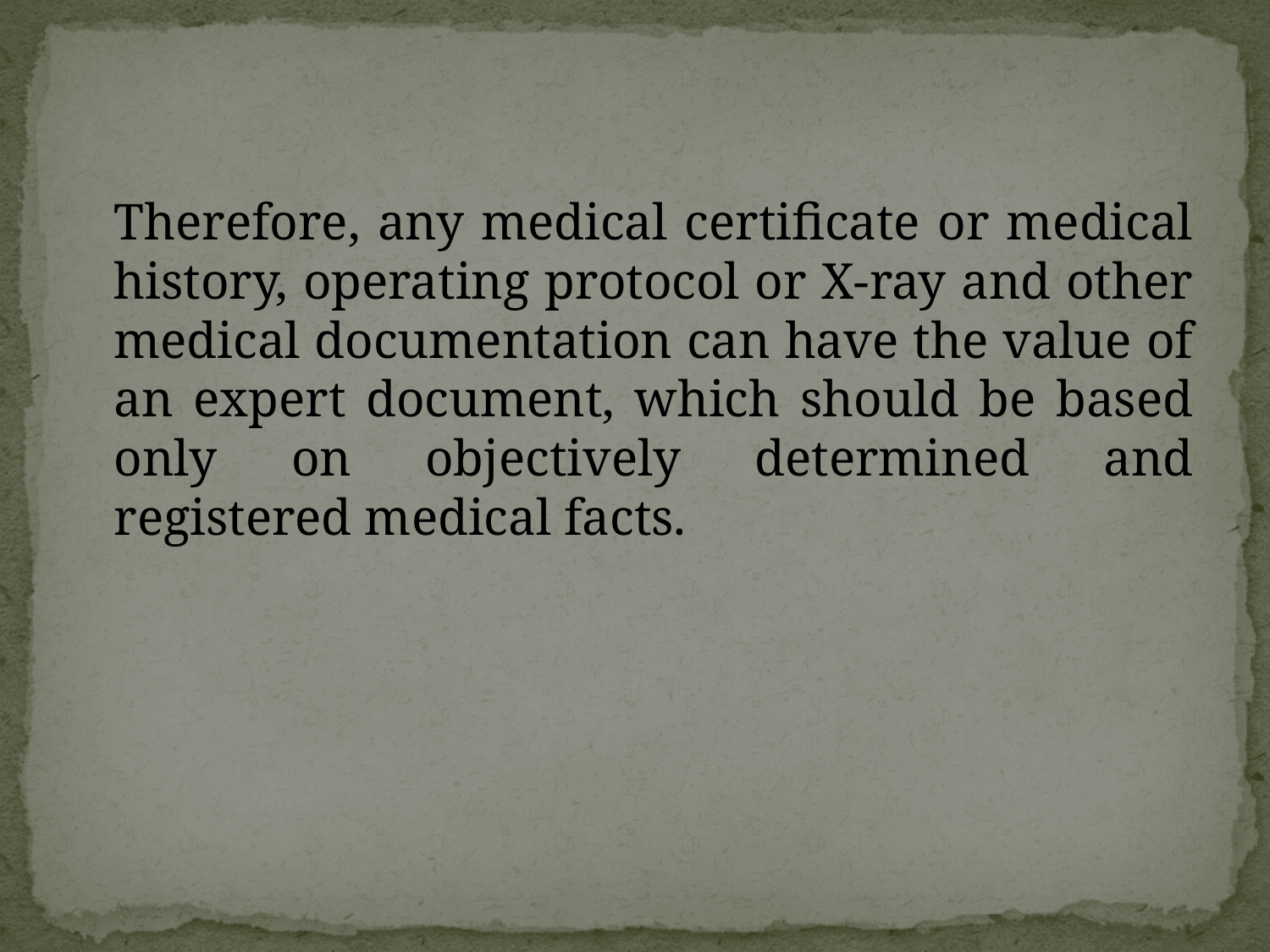

Therefore, any medical certificate or medical history, operating protocol or X-ray and other medical documentation can have the value of an expert document, which should be based only on objectively determined and registered medical facts.